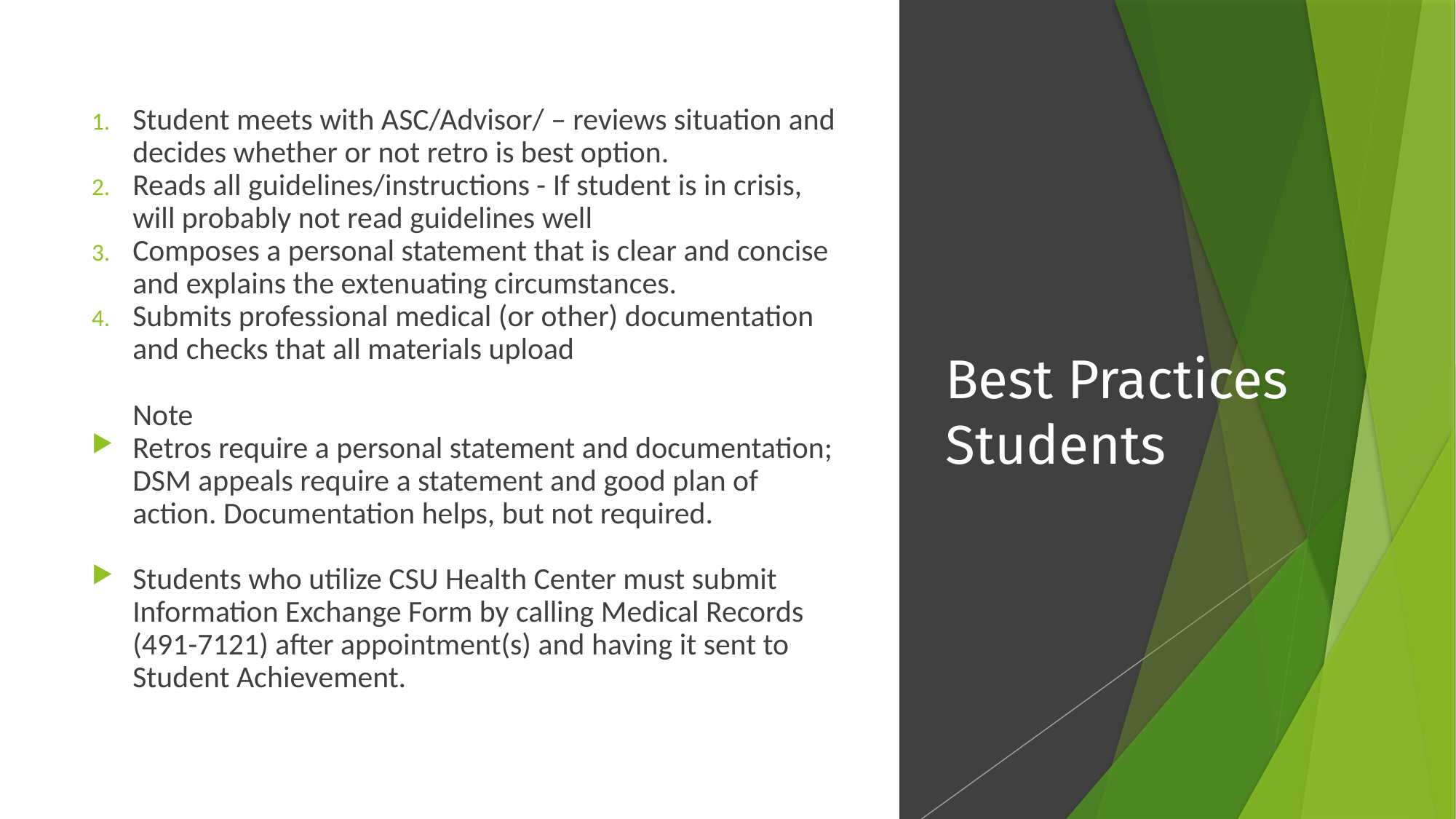

Student meets with ASC/Advisor/ – reviews situation and decides whether or not retro is best option.
Reads all guidelines/instructions - If student is in crisis, will probably not read guidelines well
Composes a personal statement that is clear and concise and explains the extenuating circumstances.
Submits professional medical (or other) documentation and checks that all materials upload

Note
Retros require a personal statement and documentation; DSM appeals require a statement and good plan of action. Documentation helps, but not required.

Students who utilize CSU Health Center must submit Information Exchange Form by calling Medical Records (491-7121) after appointment(s) and having it sent to Student Achievement.

# Best Practices Students